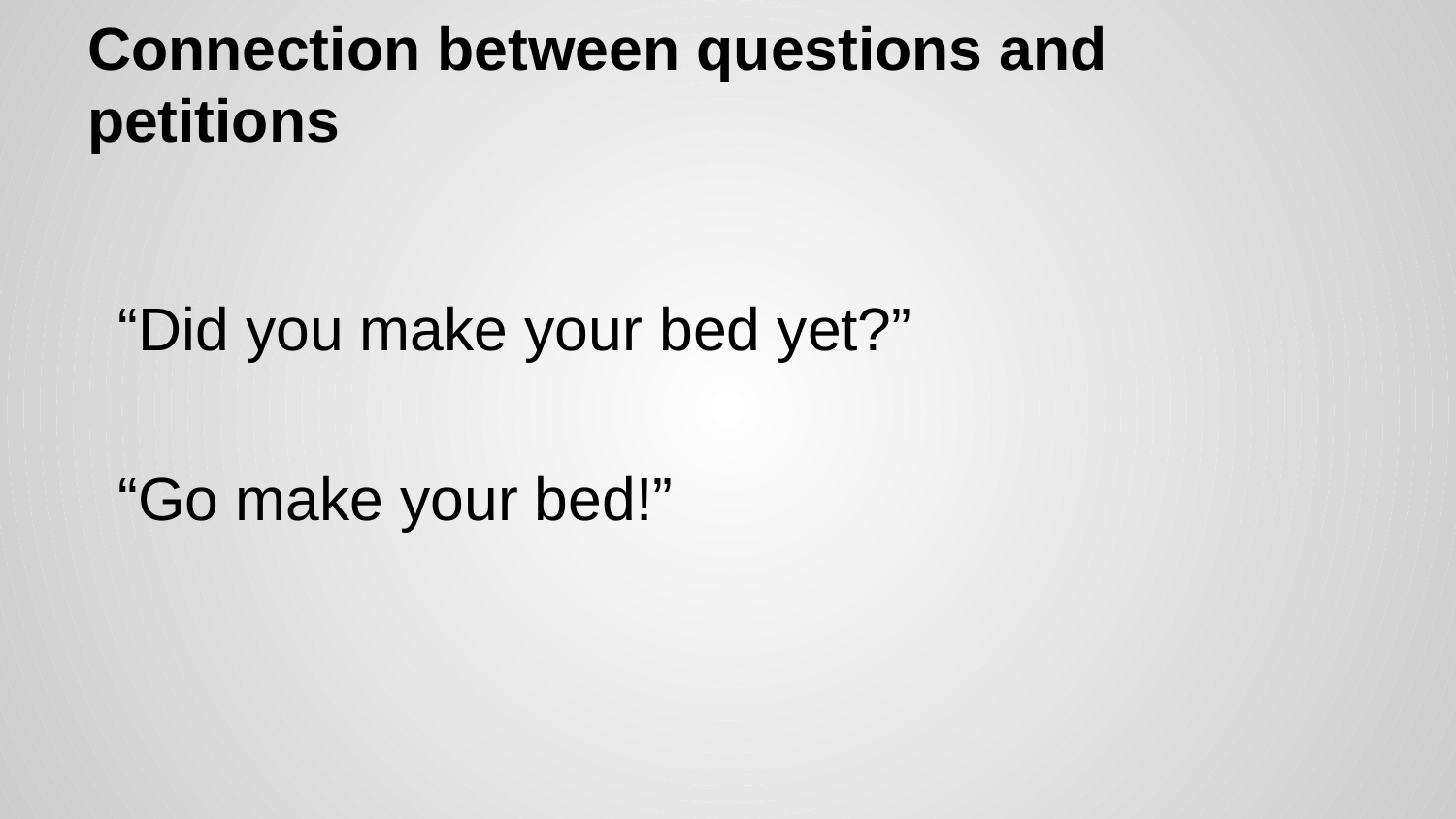

# Connection between questions and petitions

“Did you make your bed yet?”

“Go make your bed!”